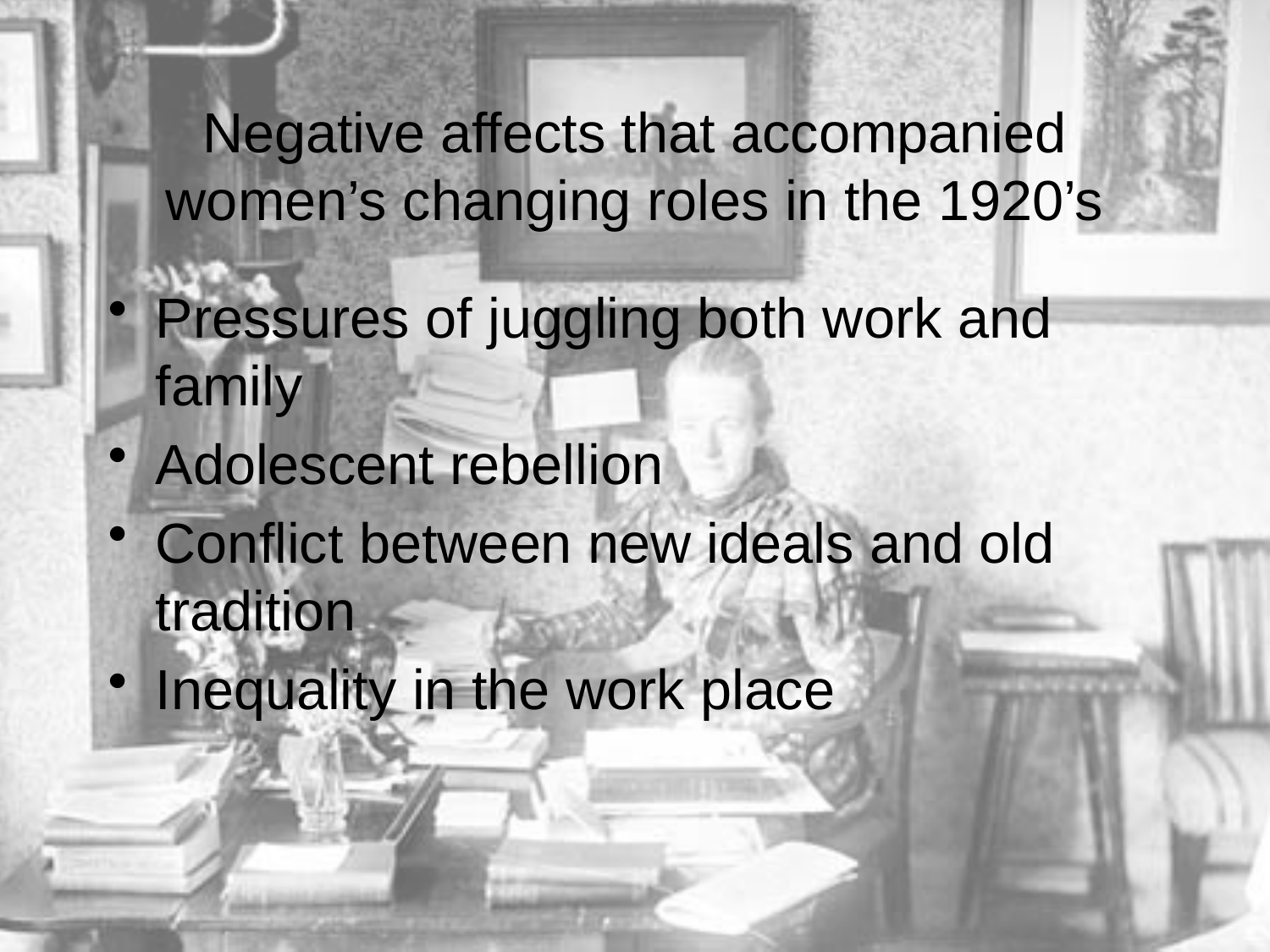

# Negative affects that accompanied women’s changing roles in the 1920’s
Pressures of juggling both work and family
Adolescent rebellion
Conflict between new ideals and old tradition
Inequality in the work place